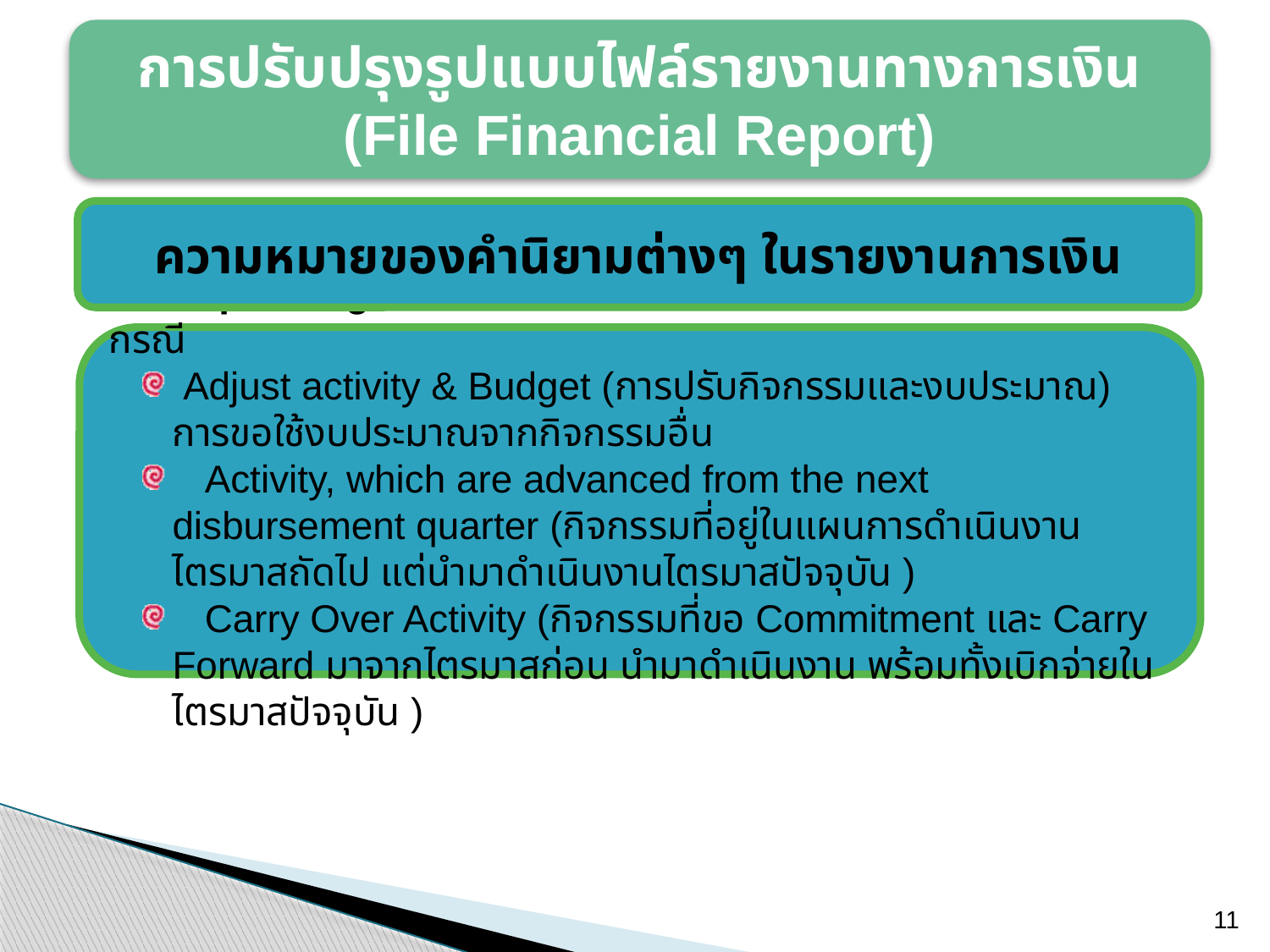

การปรับปรุงรูปแบบไฟล์รายงานทางการเงิน (File Financial Report)
ความหมายของคำนิยามต่างๆ ในรายงานการเงิน
Overspending  การรายงานค่าใช้จ่ายเกินกว่างบประมาณ เนื่องจาก 3 กรณี
 Adjust activity & Budget (การปรับกิจกรรมและงบประมาณ)  การขอใช้งบประมาณจากกิจกรรมอื่น
   Activity, which are advanced from the next disbursement quarter (กิจกรรมที่อยู่ในแผนการดำเนินงานไตรมาสถัดไป แต่นำมาดำเนินงานไตรมาสปัจจุบัน )
   Carry Over Activity (กิจกรรมที่ขอ Commitment และ Carry Forward มาจากไตรมาสก่อน นำมาดำเนินงาน พร้อมทั้งเบิกจ่ายในไตรมาสปัจจุบัน )
11